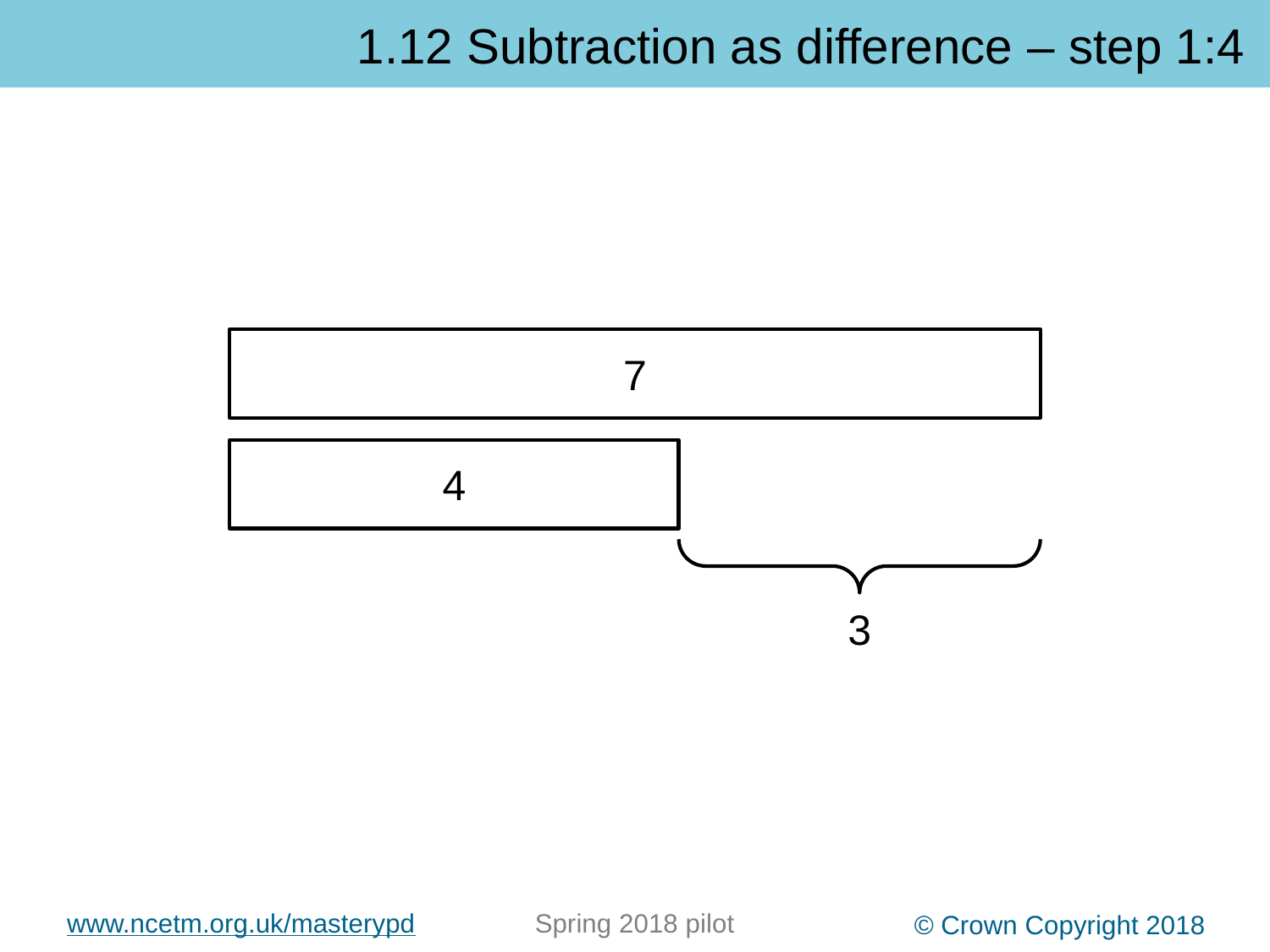

1.12 Subtraction as difference – step 1:4

7

4
3